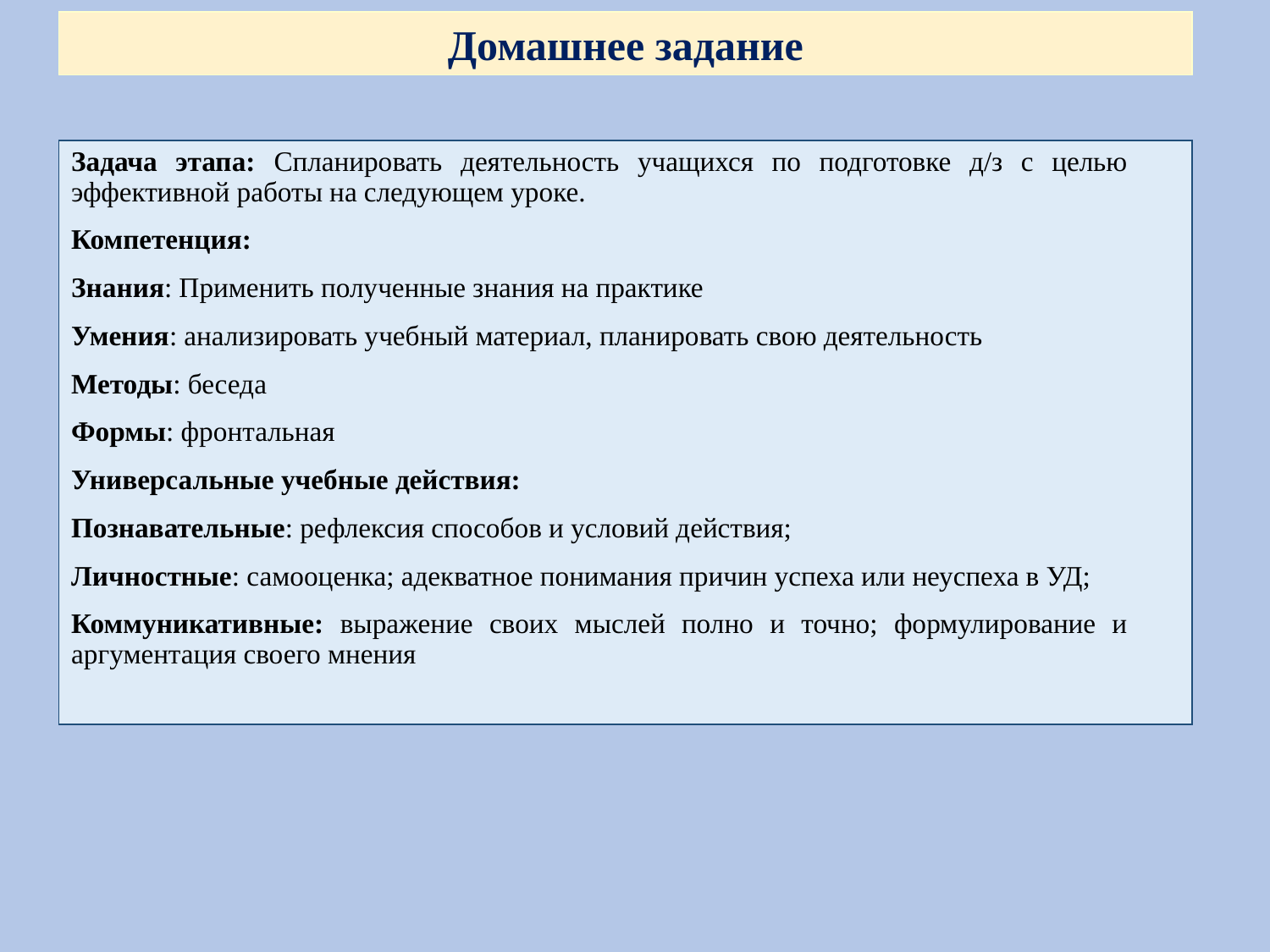

Домашнее задание
Задача этапа: Спланировать деятельность учащихся по подготовке д/з с целью эффективной работы на следующем уроке.
Компетенция:
Знания: Применить полученные знания на практике
Умения: анализировать учебный материал, планировать свою деятельность
Методы: беседа
Формы: фронтальная
Универсальные учебные действия:
Познавательные: рефлексия способов и условий действия;
Личностные: самооценка; адекватное понимания причин успеха или неуспеха в УД;
Коммуникативные: выражение своих мыслей полно и точно; формулирование и аргументация своего мнения